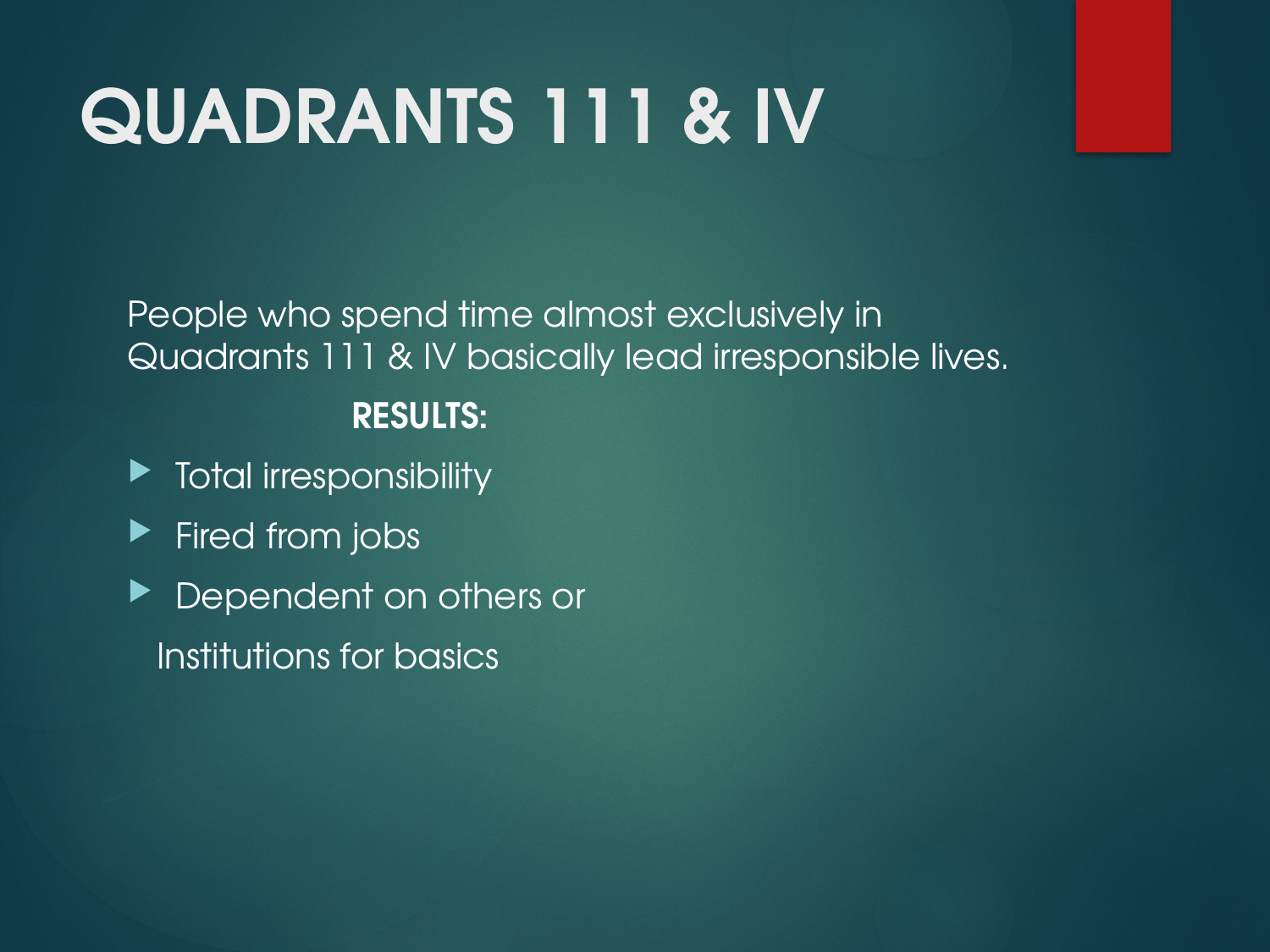

# QUADRANTS 111 & IV
People who spend time almost exclusively in Quadrants 111 & IV basically lead irresponsible lives.
                       RESULTS:
Total irresponsibility
Fired from jobs
Dependent on others or
   Institutions for basics